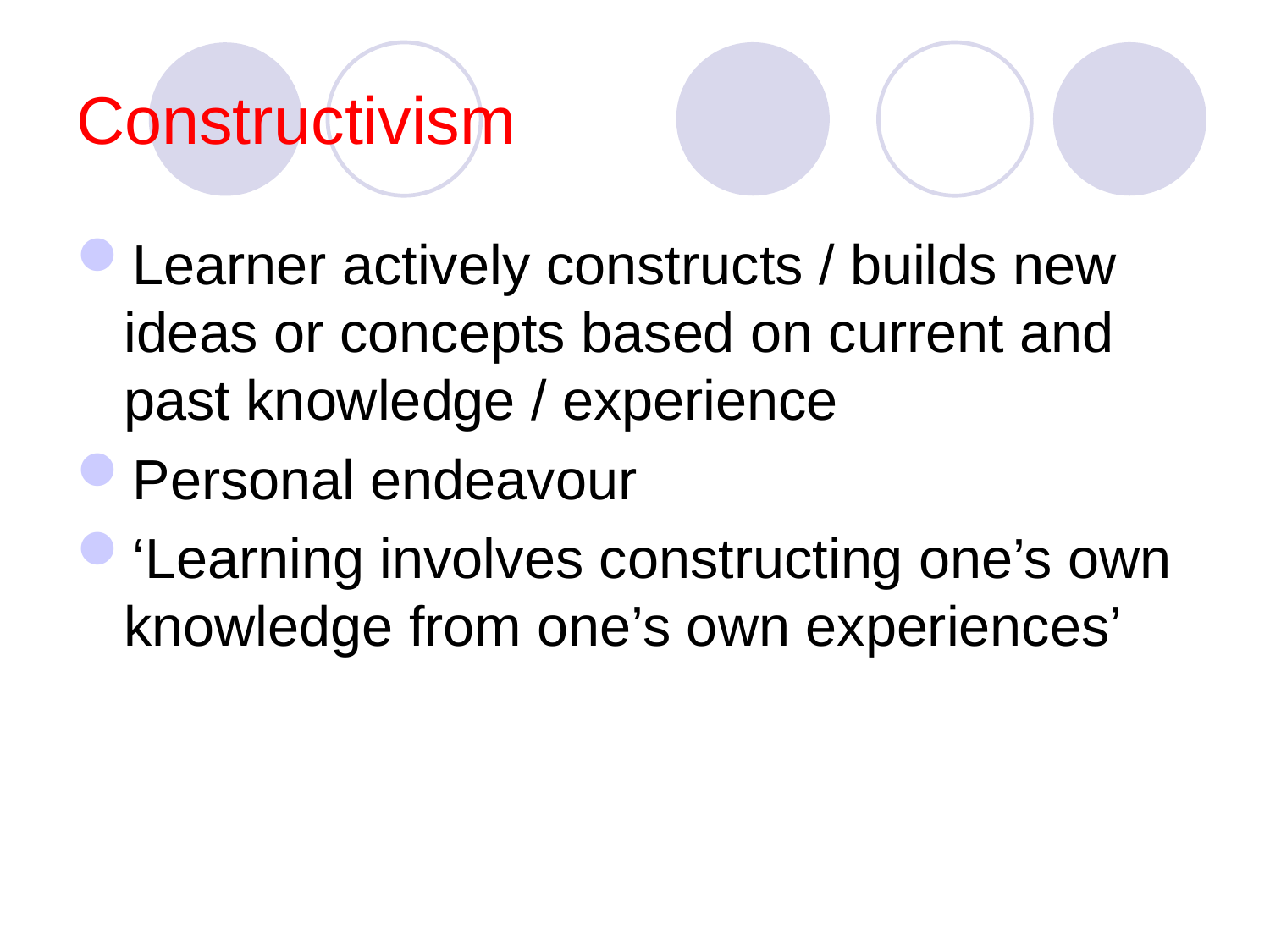

# Constructivism
Learner actively constructs / builds new ideas or concepts based on current and past knowledge / experience
Personal endeavour
‘Learning involves constructing one’s own knowledge from one’s own experiences’